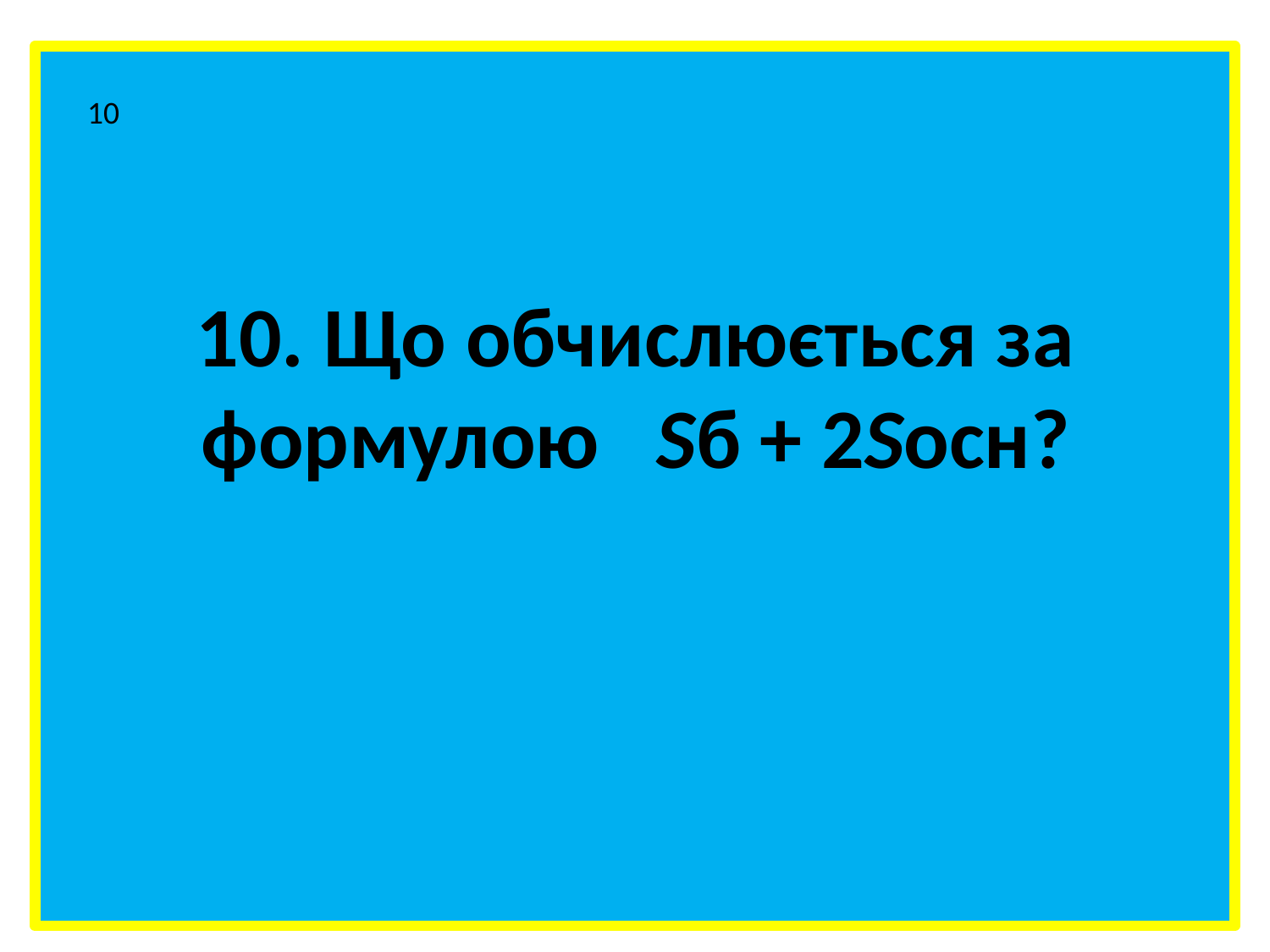

10
10. Що обчислюється за  формулою   Sб + 2Sосн?